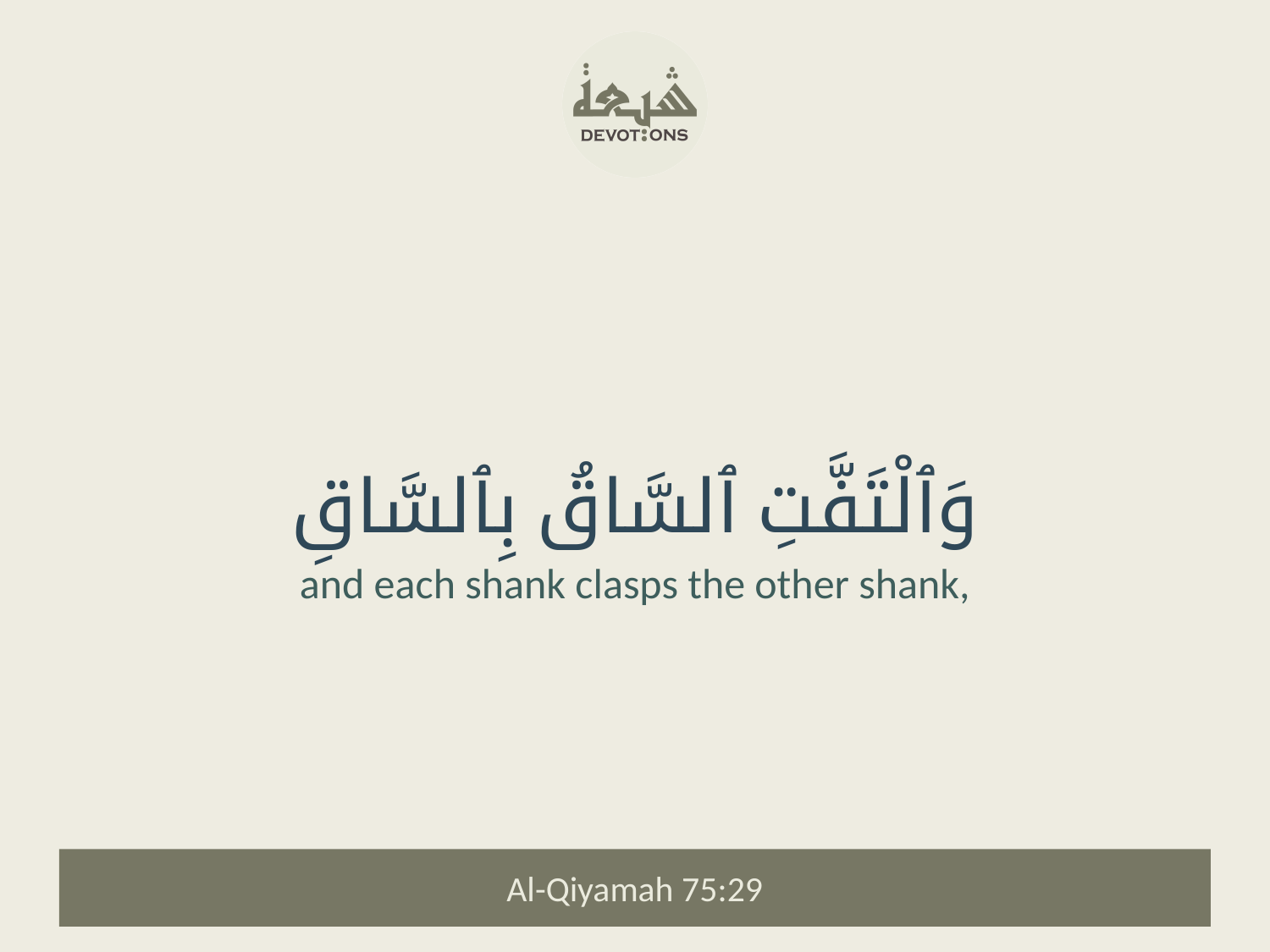

وَٱلْتَفَّتِ ٱلسَّاقُ بِٱلسَّاقِ
and each shank clasps the other shank,
Al-Qiyamah 75:29